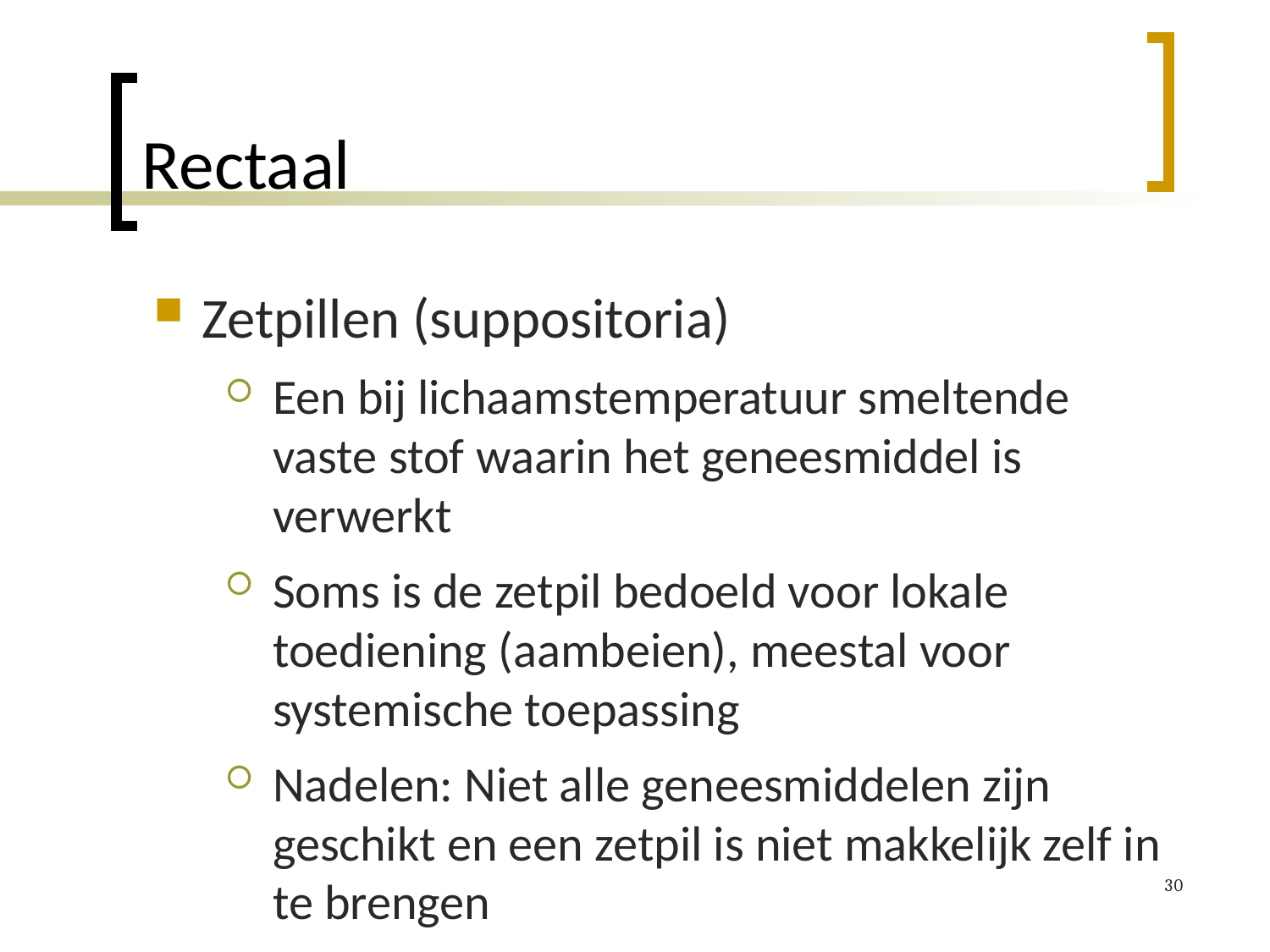

# Rectaal
Zetpillen (suppositoria)
Een bij lichaamstemperatuur smeltende vaste stof waarin het geneesmiddel is verwerkt
Soms is de zetpil bedoeld voor lokale toediening (aambeien), meestal voor systemische toepassing
Nadelen: Niet alle geneesmiddelen zijn geschikt en een zetpil is niet makkelijk zelf in te brengen

30